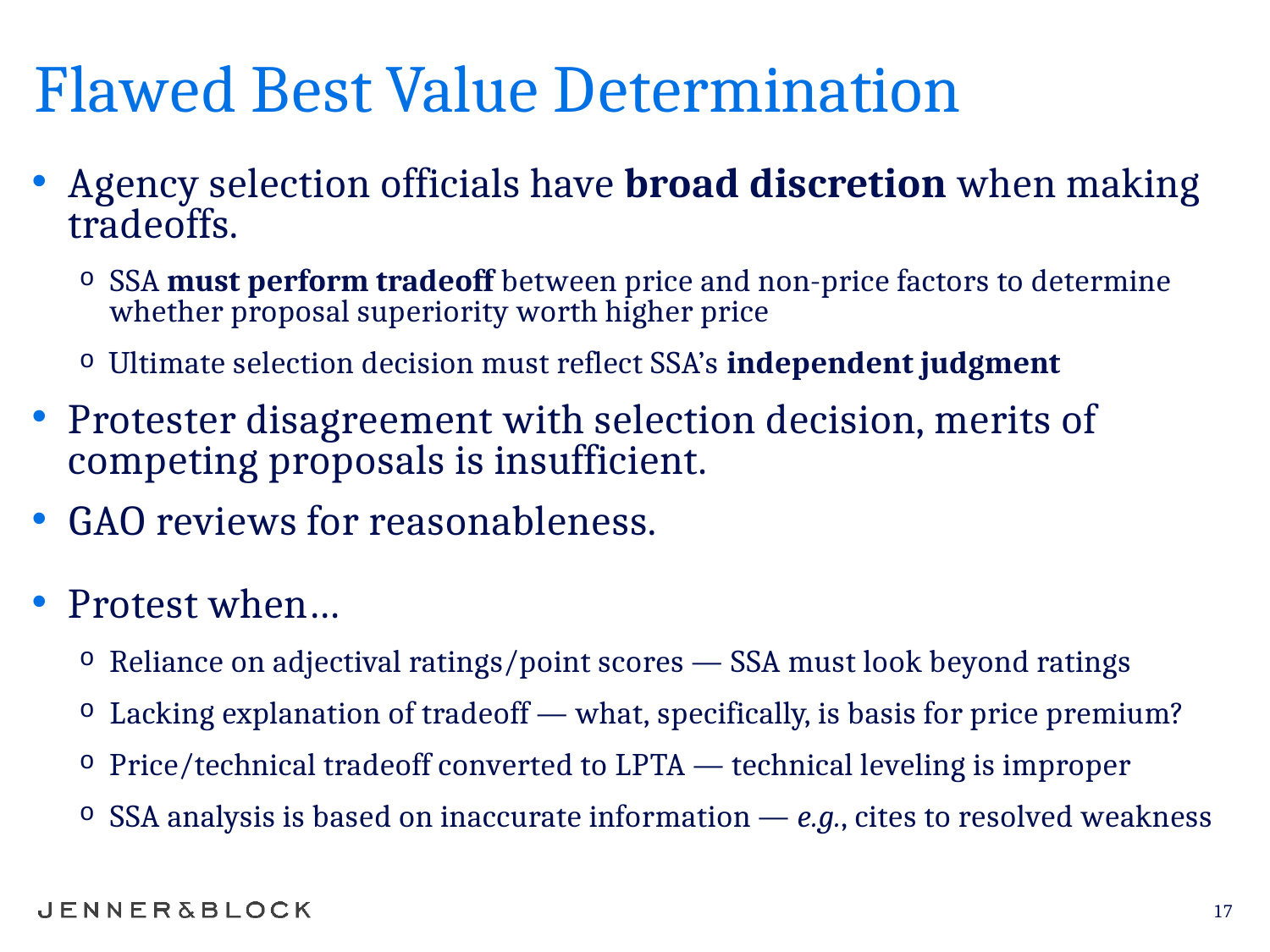

# Flawed Best Value Determination
Agency selection officials have broad discretion when making tradeoffs.
SSA must perform tradeoff between price and non-price factors to determine whether proposal superiority worth higher price
Ultimate selection decision must reflect SSA’s independent judgment
Protester disagreement with selection decision, merits of competing proposals is insufficient.
GAO reviews for reasonableness.
Protest when…
Reliance on adjectival ratings/point scores — SSA must look beyond ratings
Lacking explanation of tradeoff — what, specifically, is basis for price premium?
Price/technical tradeoff converted to LPTA — technical leveling is improper
SSA analysis is based on inaccurate information — e.g., cites to resolved weakness